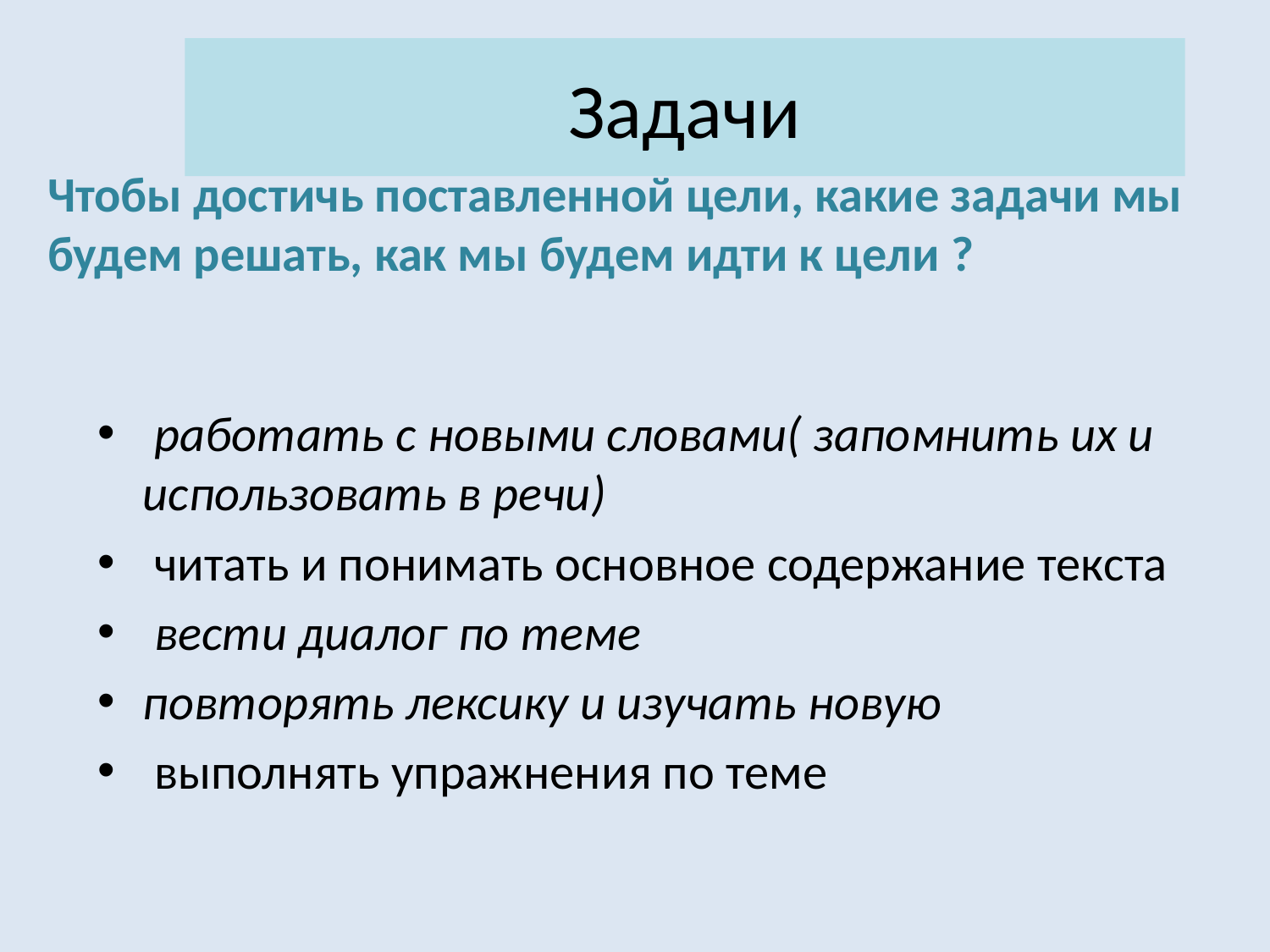

# Задачи
Чтобы достичь поставленной цели, какие задачи мы будем решать, как мы будем идти к цели ?

 работать с новыми словами( запомнить их и использовать в речи)
 читать и понимать основное содержание текста
 вести диалог по теме
повторять лексику и изучать новую
 выполнять упражнения по теме